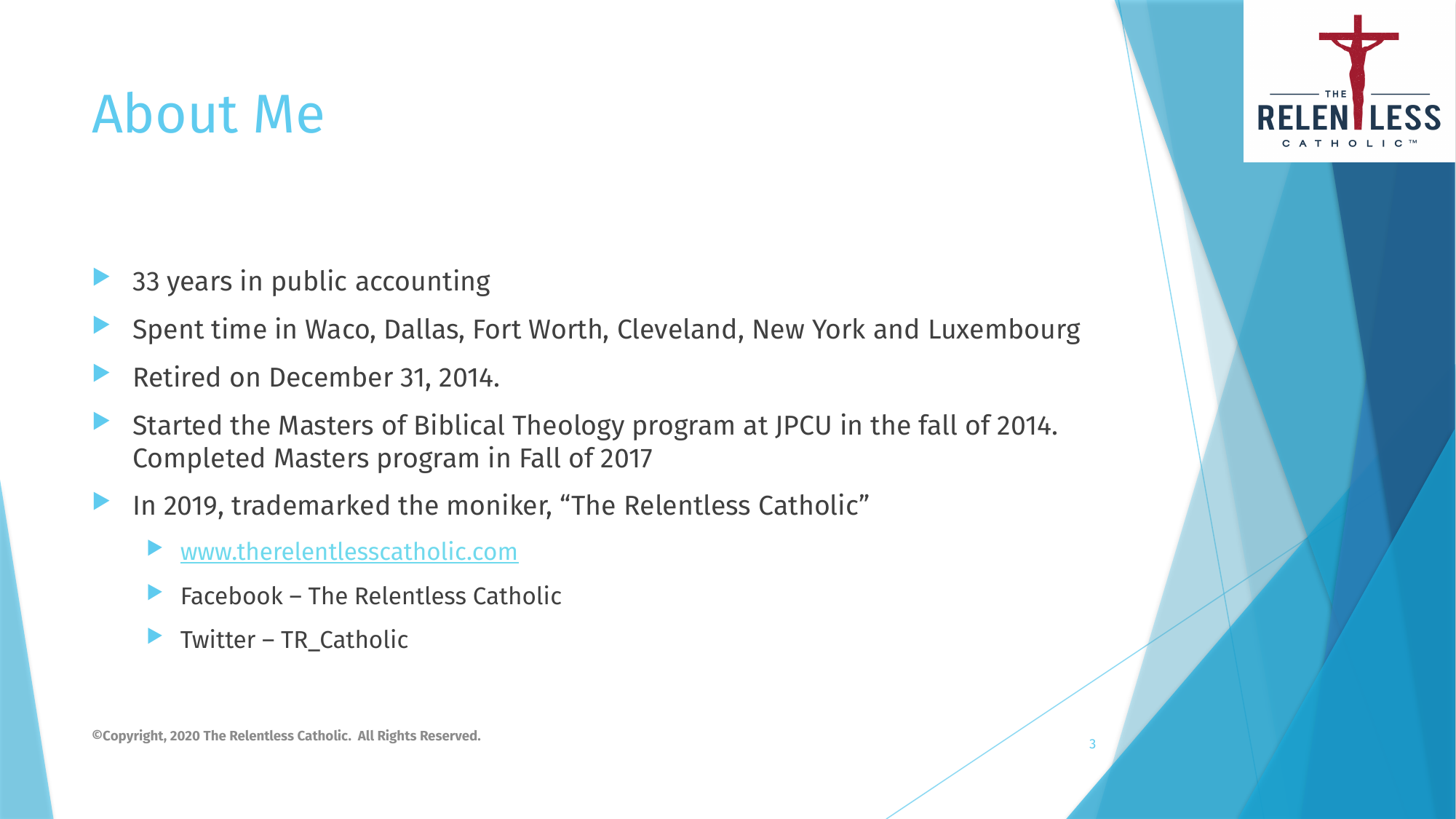

# About Me
33 years in public accounting
Spent time in Waco, Dallas, Fort Worth, Cleveland, New York and Luxembourg
Retired on December 31, 2014.
Started the Masters of Biblical Theology program at JPCU in the fall of 2014.  Completed Masters program in Fall of 2017
In 2019, trademarked the moniker, “The Relentless Catholic”
www.therelentlesscatholic.com
Facebook – The Relentless Catholic
Twitter – TR_Catholic
©Copyright, 2020 The Relentless Catholic.  All Rights Reserved.

3